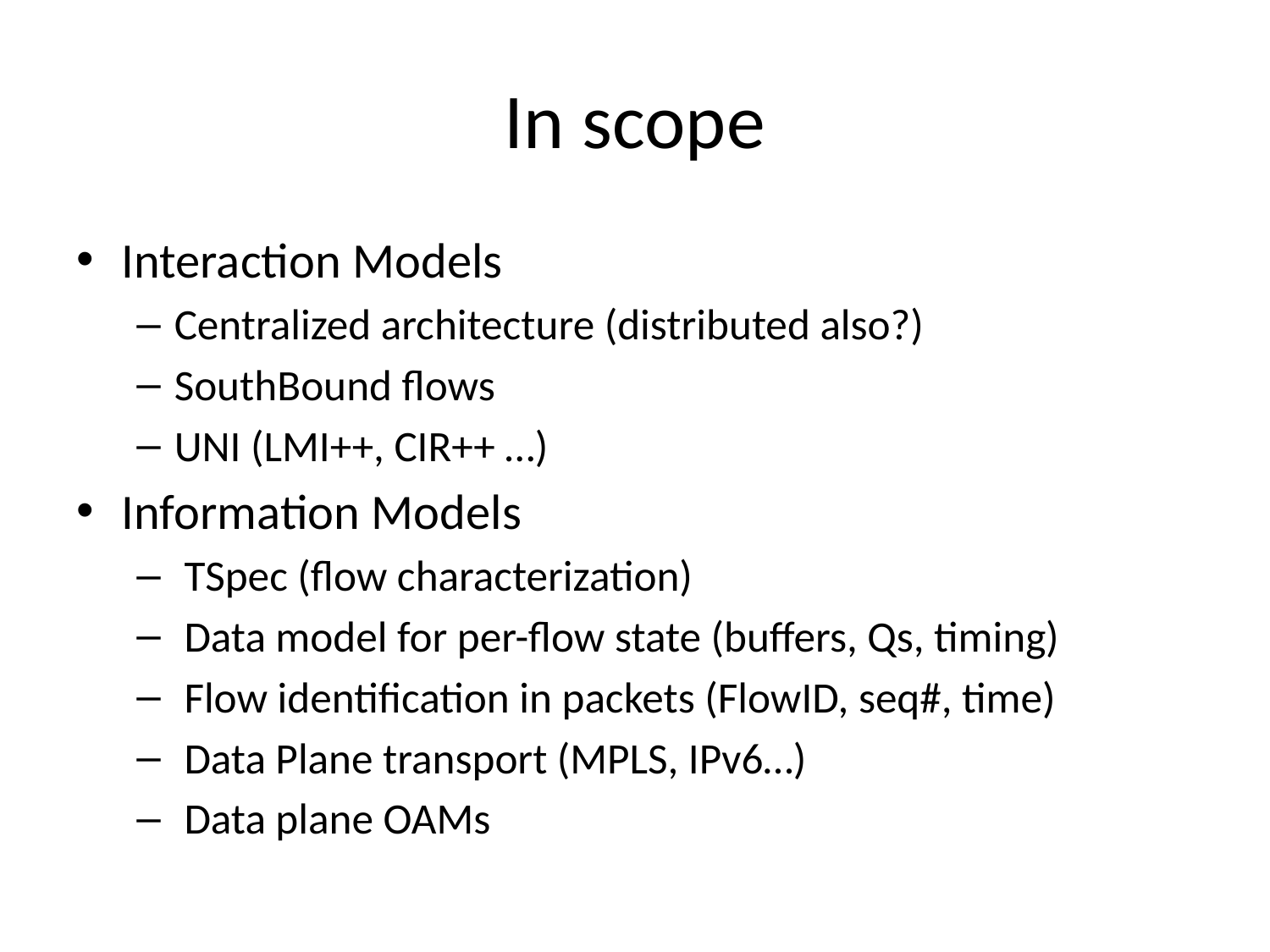

# In scope
Interaction Models
Centralized architecture (distributed also?)
SouthBound flows
UNI (LMI++, CIR++ …)
Information Models
 TSpec (flow characterization)
 Data model for per-flow state (buffers, Qs, timing)
 Flow identification in packets (FlowID, seq#, time)
 Data Plane transport (MPLS, IPv6…)
 Data plane OAMs